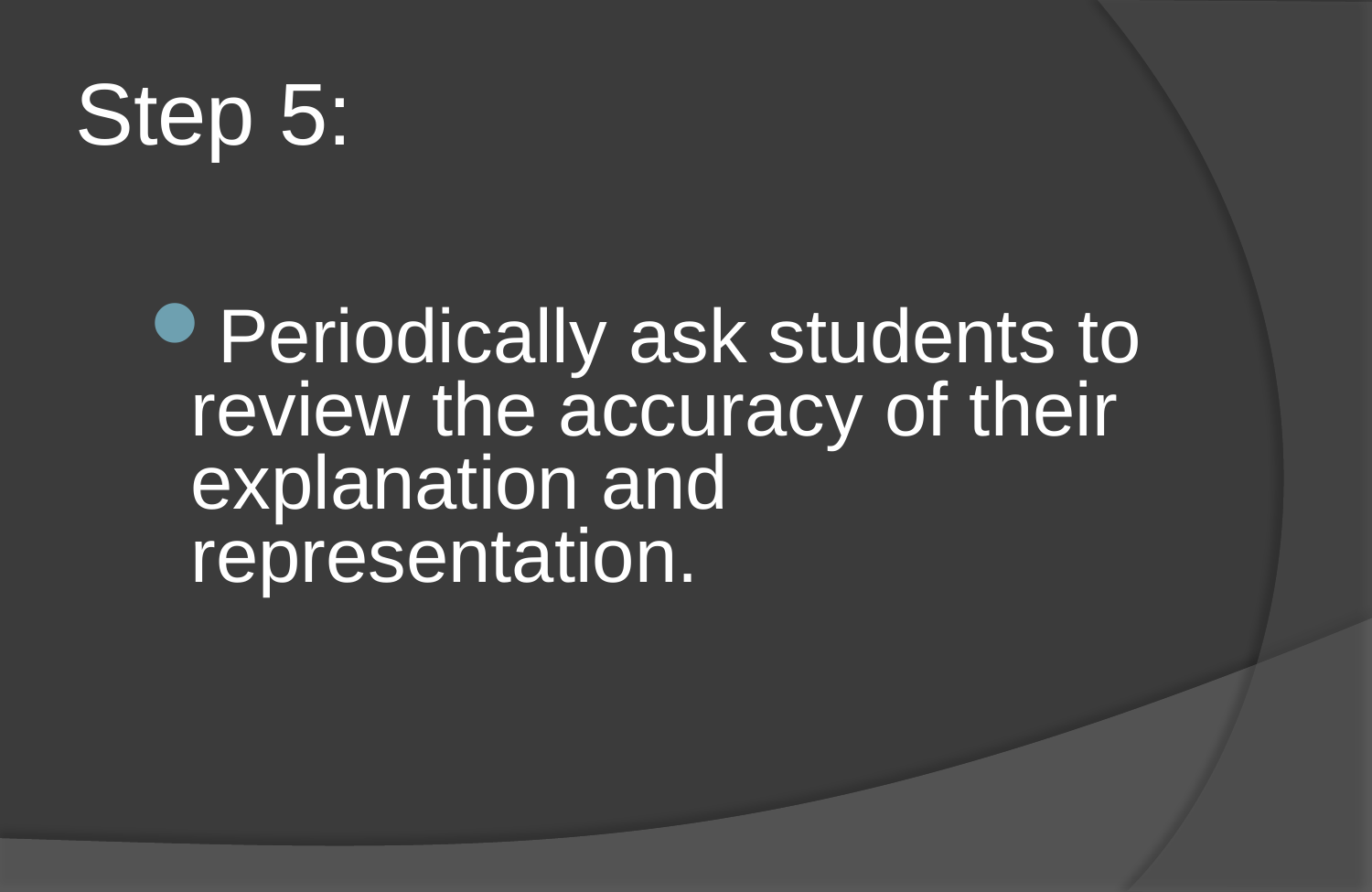

# Step 5:
Periodically ask students to review the accuracy of their explanation and representation.